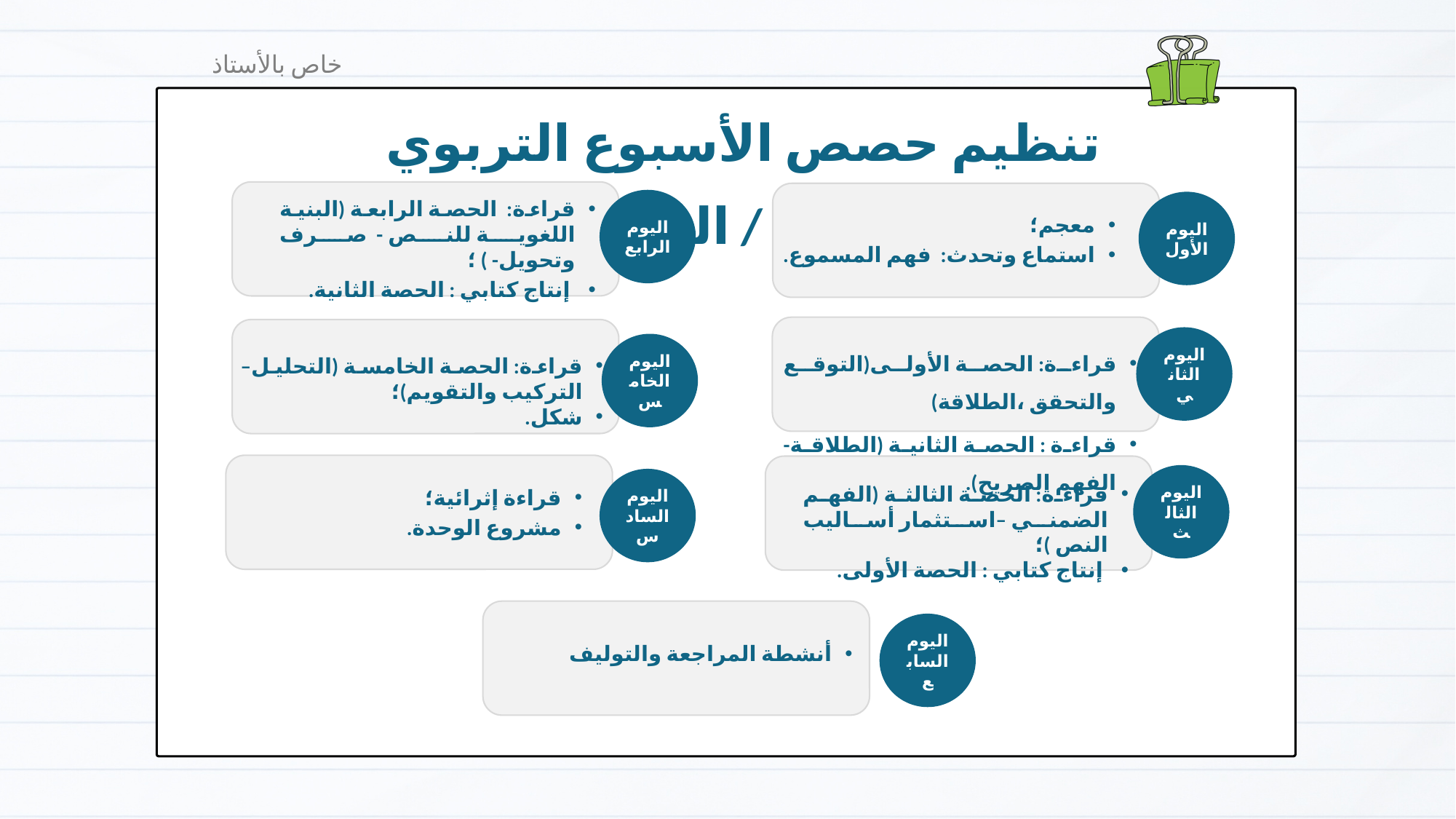

خاص بالأستاذ

تنظيم حصص الأسبوع التربوي الأول / الثالث

اليوم الرابع
قراءة:  الحصة الرابعة (البنية اللغوية للنص -  صرف وتحويل- ) ؛
 إنتاج كتابي : الحصة الثانية.
اليوم الأول
معجم؛
استماع وتحدث:  فهم المسموع.

اليوم الثاني
قراءة: الحصة الأولى(التوقع والتحقق ،الطلاقة)
قراءة : الحصة الثانية (الطلاقة- الفهم الصريح).
اليوم الخامس
قراءة: الحصة الخامسة (التحليل–التركيب والتقويم)؛
شكل.

اليوم الثالث
اليوم السادس
قراءة: الحصة الثالثة (الفهم الضمني –استثمار أساليب النص )؛
 إنتاج كتابي : الحصة الأولى.
قراءة إثرائية؛
مشروع الوحدة.

اليوم السابع
أنشطة المراجعة والتوليف